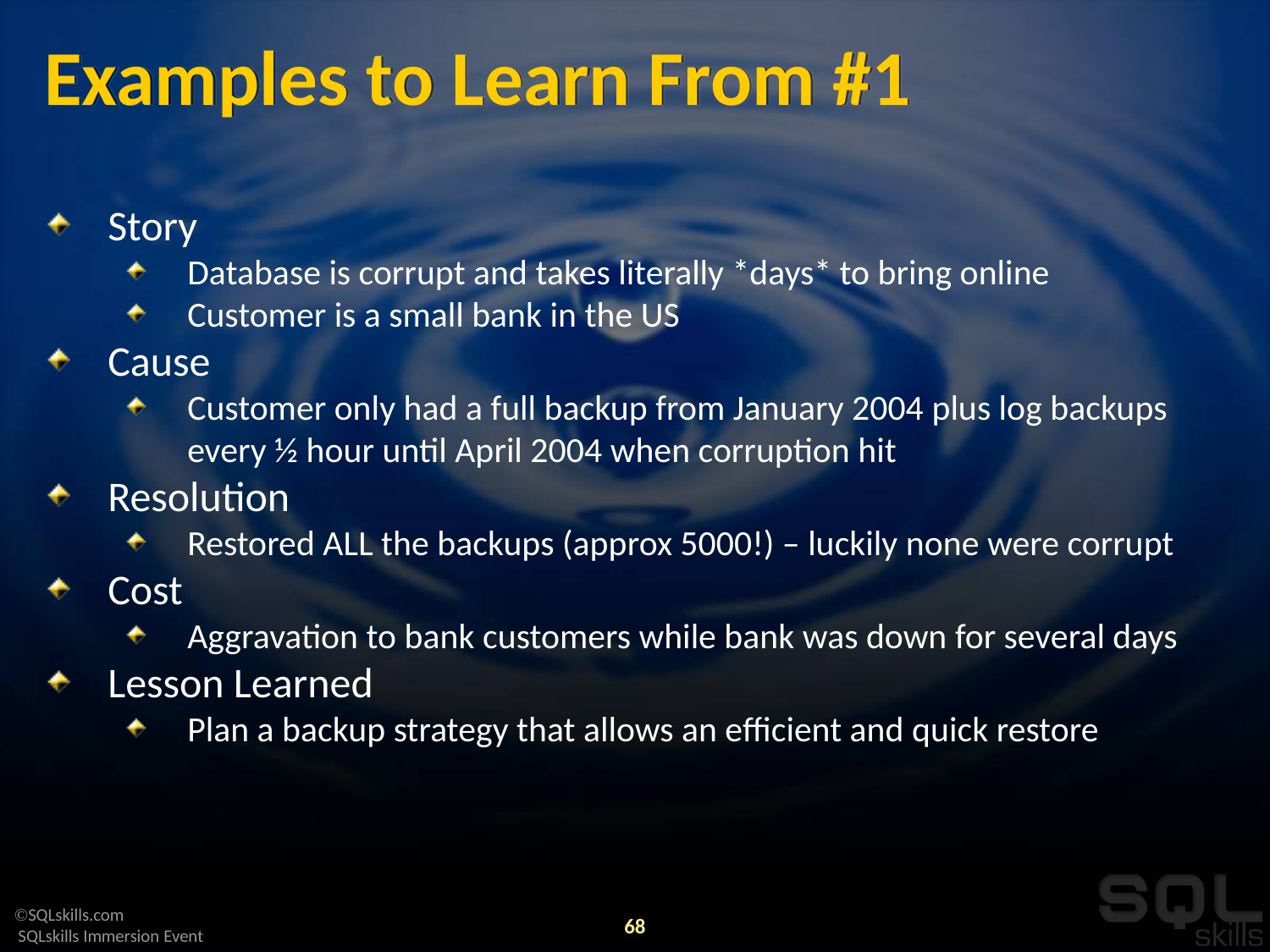

# Examples to Learn From #1
Story
Database is corrupt and takes literally *days* to bring online
Customer is a small bank in the US
Cause
Customer only had a full backup from January 2004 plus log backups every ½ hour until April 2004 when corruption hit
Resolution
Restored ALL the backups (approx 5000!) – luckily none were corrupt
Cost
Aggravation to bank customers while bank was down for several days
Lesson Learned
Plan a backup strategy that allows an efficient and quick restore
68